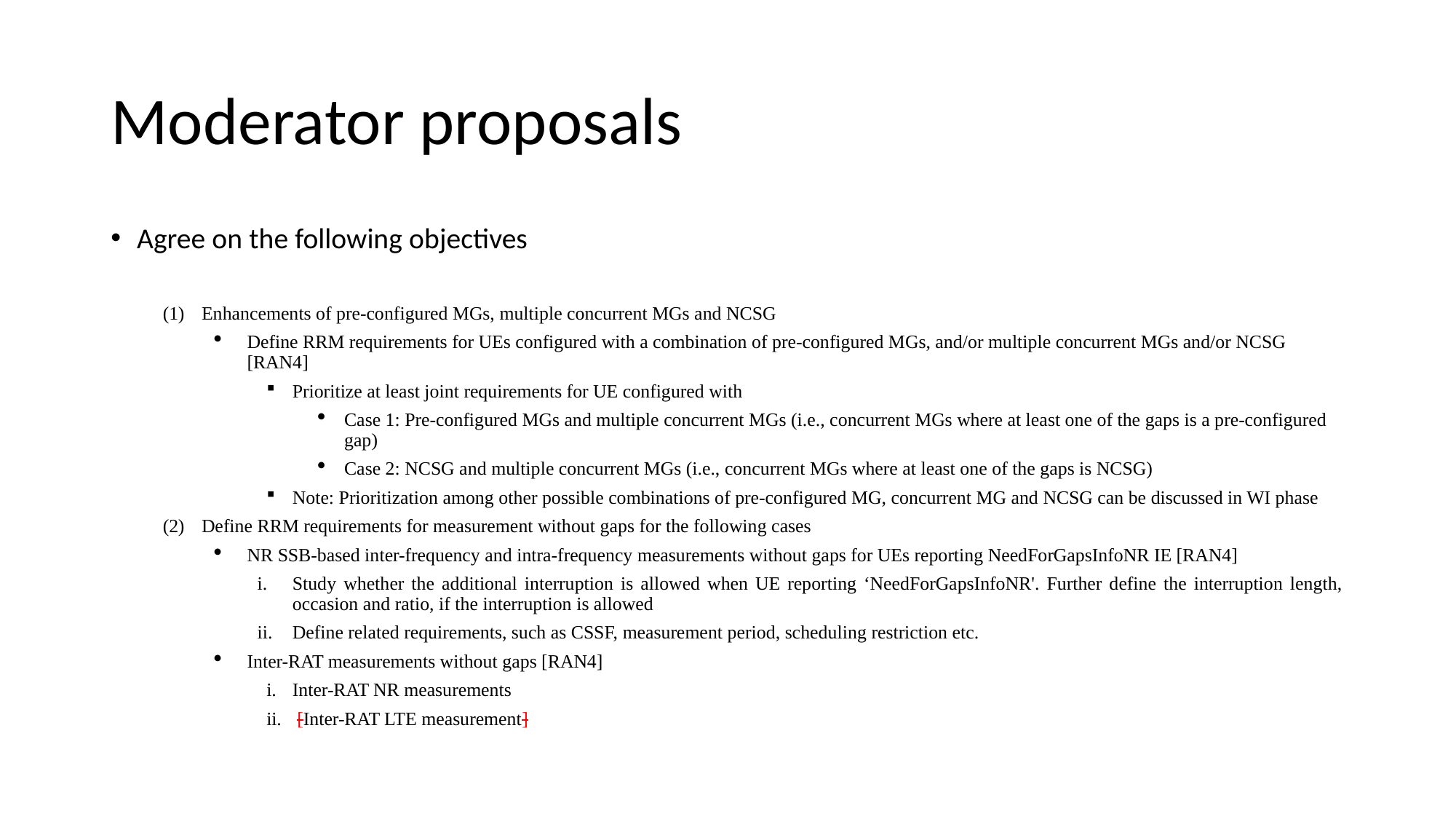

# Moderator proposals
Agree on the following objectives

Enhancements of pre-configured MGs, multiple concurrent MGs and NCSG
Define RRM requirements for UEs configured with a combination of pre-configured MGs, and/or multiple concurrent MGs and/or NCSG [RAN4]
Prioritize at least joint requirements for UE configured with
Case 1: Pre-configured MGs and multiple concurrent MGs (i.e., concurrent MGs where at least one of the gaps is a pre-configured gap)
Case 2: NCSG and multiple concurrent MGs (i.e., concurrent MGs where at least one of the gaps is NCSG)
Note: Prioritization among other possible combinations of pre-configured MG, concurrent MG and NCSG can be discussed in WI phase
Define RRM requirements for measurement without gaps for the following cases
NR SSB-based inter-frequency and intra-frequency measurements without gaps for UEs reporting NeedForGapsInfoNR IE [RAN4]
Study whether the additional interruption is allowed when UE reporting ‘NeedForGapsInfoNR'. Further define the interruption length, occasion and ratio, if the interruption is allowed
Define related requirements, such as CSSF, measurement period, scheduling restriction etc.
Inter-RAT measurements without gaps [RAN4]
Inter-RAT NR measurements
 [Inter-RAT LTE measurement]